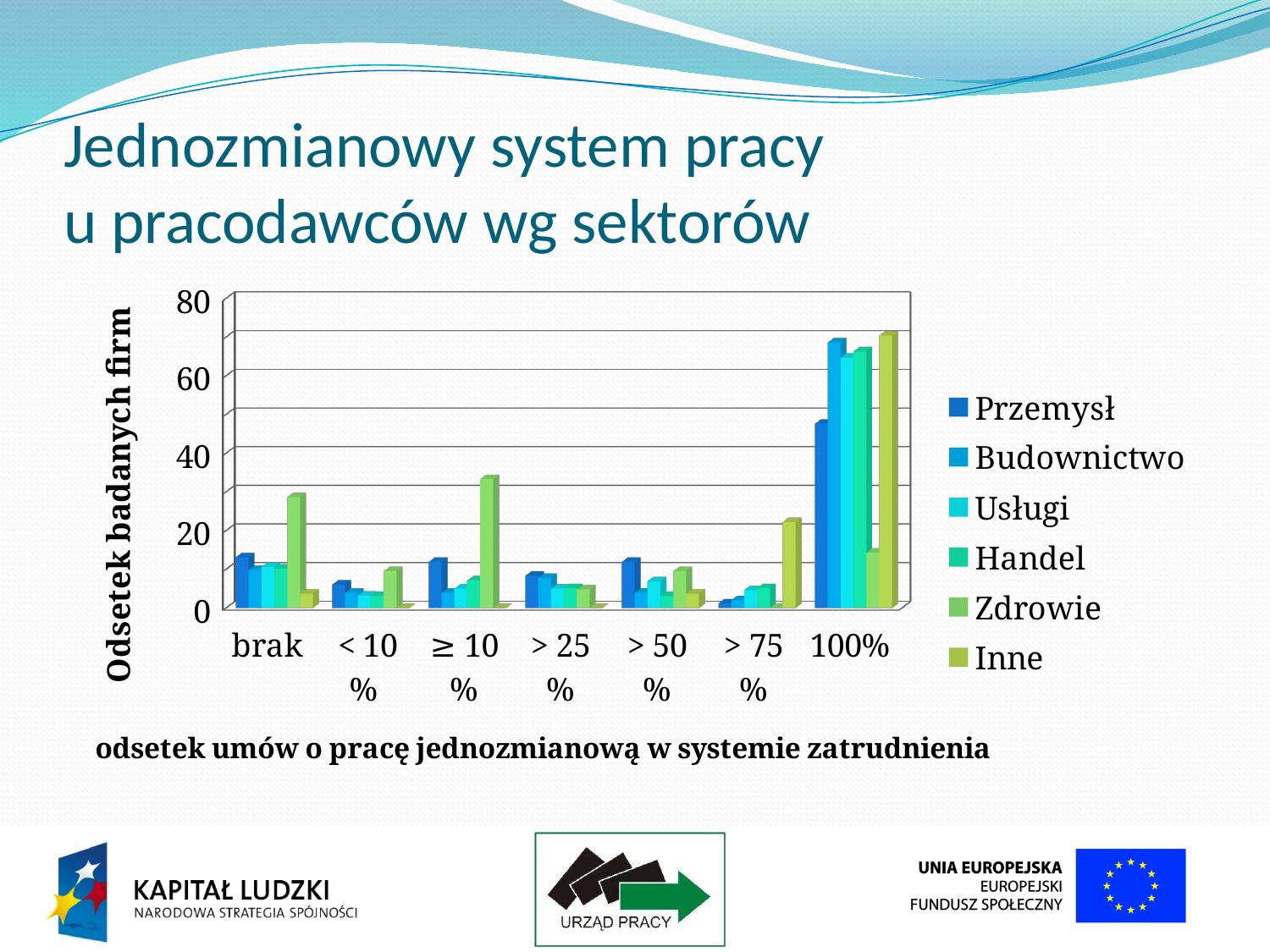

# Jednozmianowy system pracy u pracodawców wg sektorów

[unsupported chart]